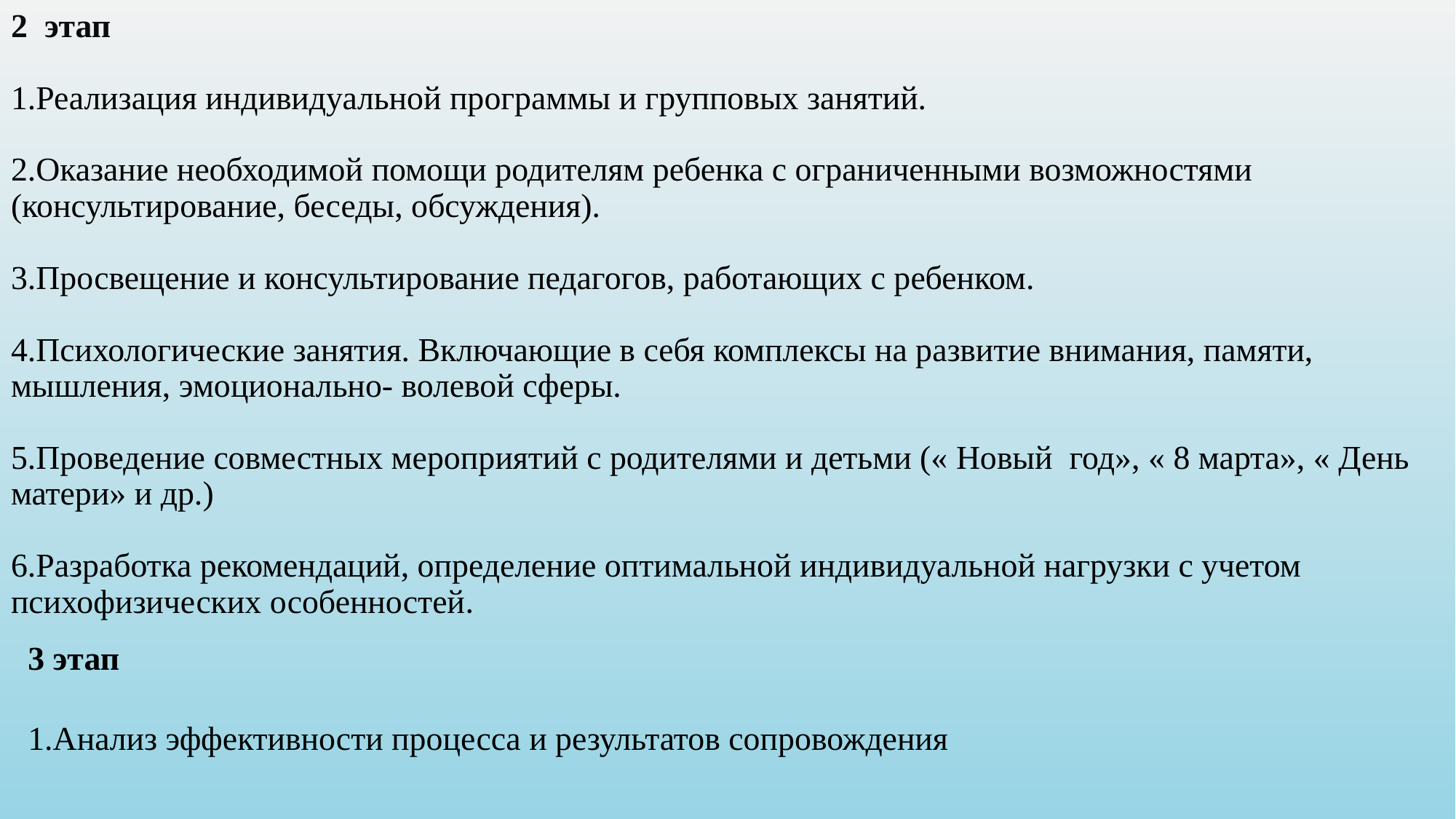

# 2  этап 1.Реализация индивидуальной программы и групповых занятий. 2.Оказание необходимой помощи родителям ребенка с ограниченными возможностями (консультирование, беседы, обсуждения). 3.Просвещение и консультирование педагогов, работающих с ребенком. 4.Психологические занятия. Включающие в себя комплексы на развитие внимания, памяти, мышления, эмоционально- волевой сферы. 5.Проведение совместных мероприятий с родителями и детьми (« Новый  год», « 8 марта», « День матери» и др.) 6.Разработка рекомендаций, определение оптимальной индивидуальной нагрузки с учетом психофизических особенностей.
3 этап

1.Анализ эффективности процесса и результатов сопровождения